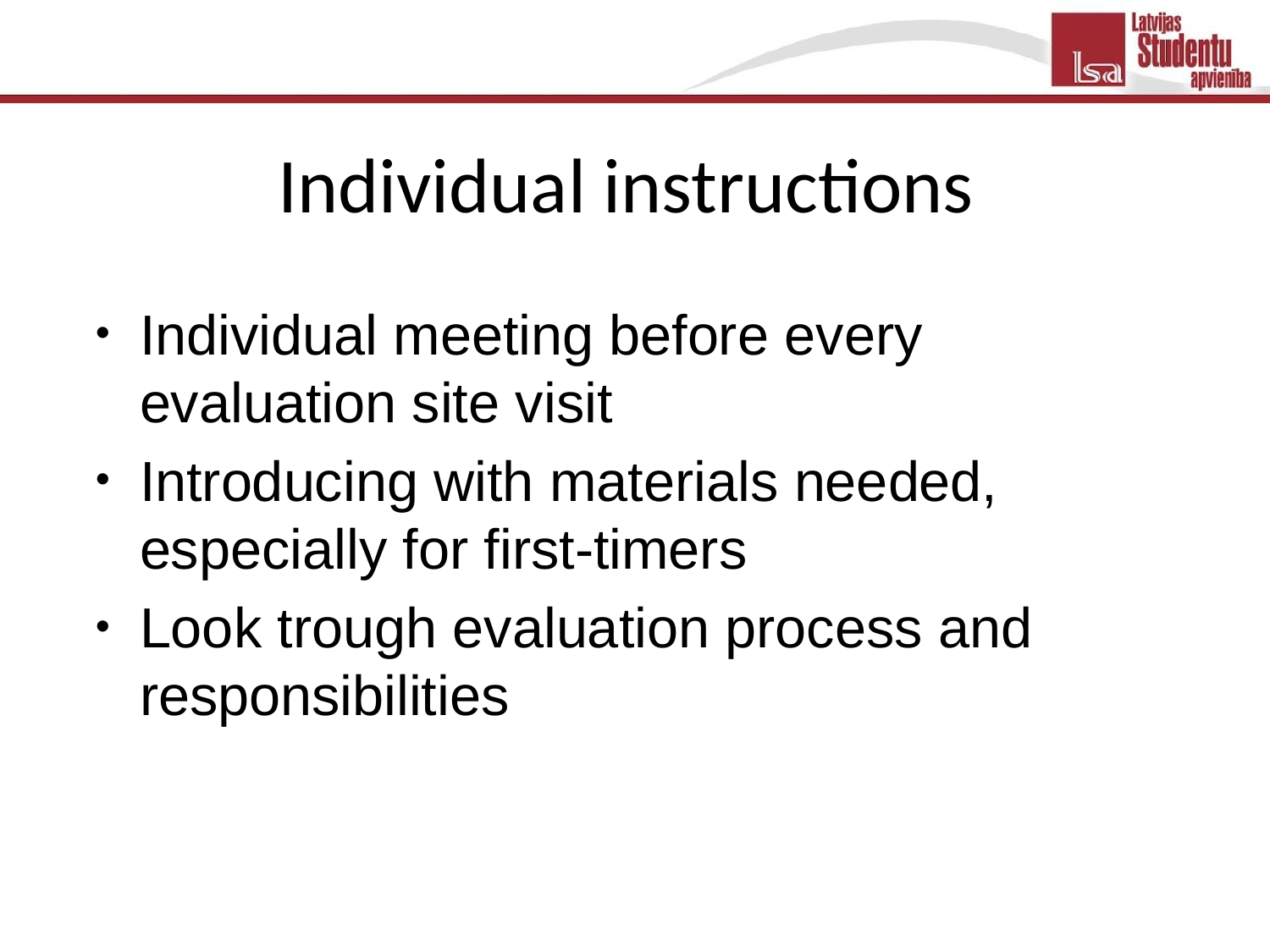

# Individual instructions
Individual meeting before every evaluation site visit
Introducing with materials needed, especially for first-timers
Look trough evaluation process and responsibilities